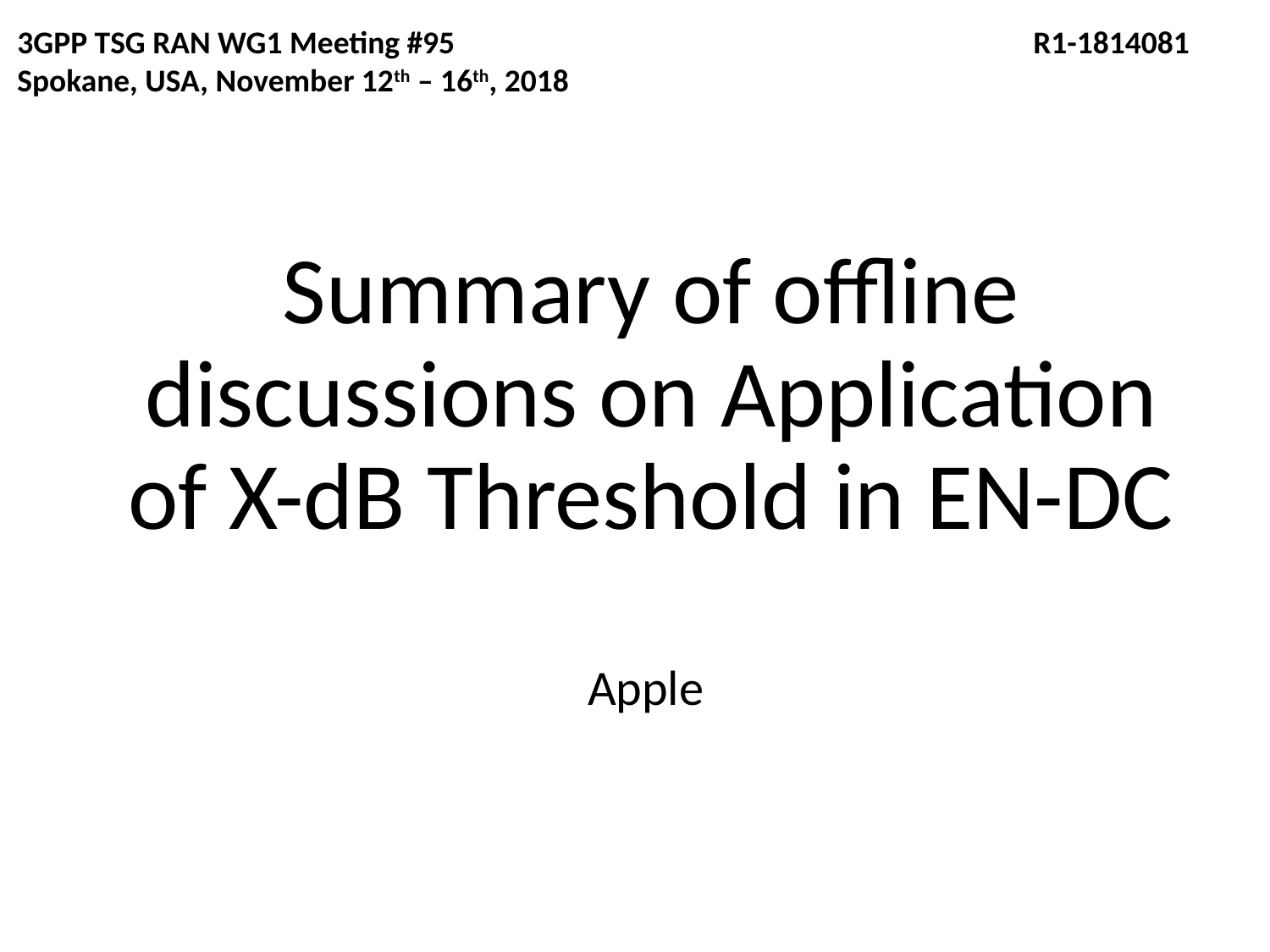

3GPP TSG RAN WG1 Meeting #95					R1-1814081
Spokane, USA, November 12th – 16th, 2018
# Summary of offline discussions on Application of X-dB Threshold in EN-DC
Apple